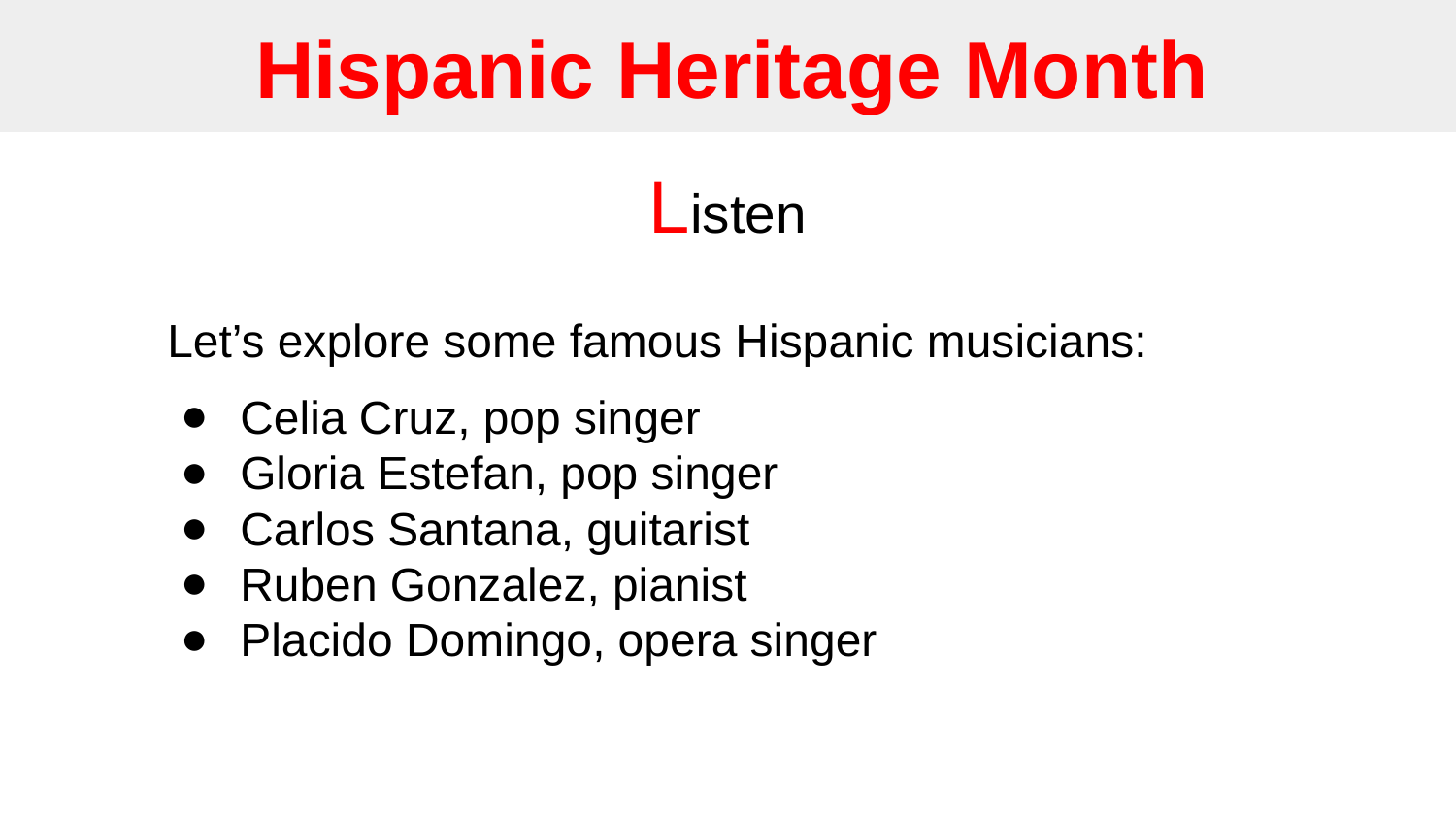

# Hispanic Heritage Month
Listen
Let’s explore some famous Hispanic musicians:
Celia Cruz, pop singer
Gloria Estefan, pop singer
Carlos Santana, guitarist
Ruben Gonzalez, pianist
Placido Domingo, opera singer